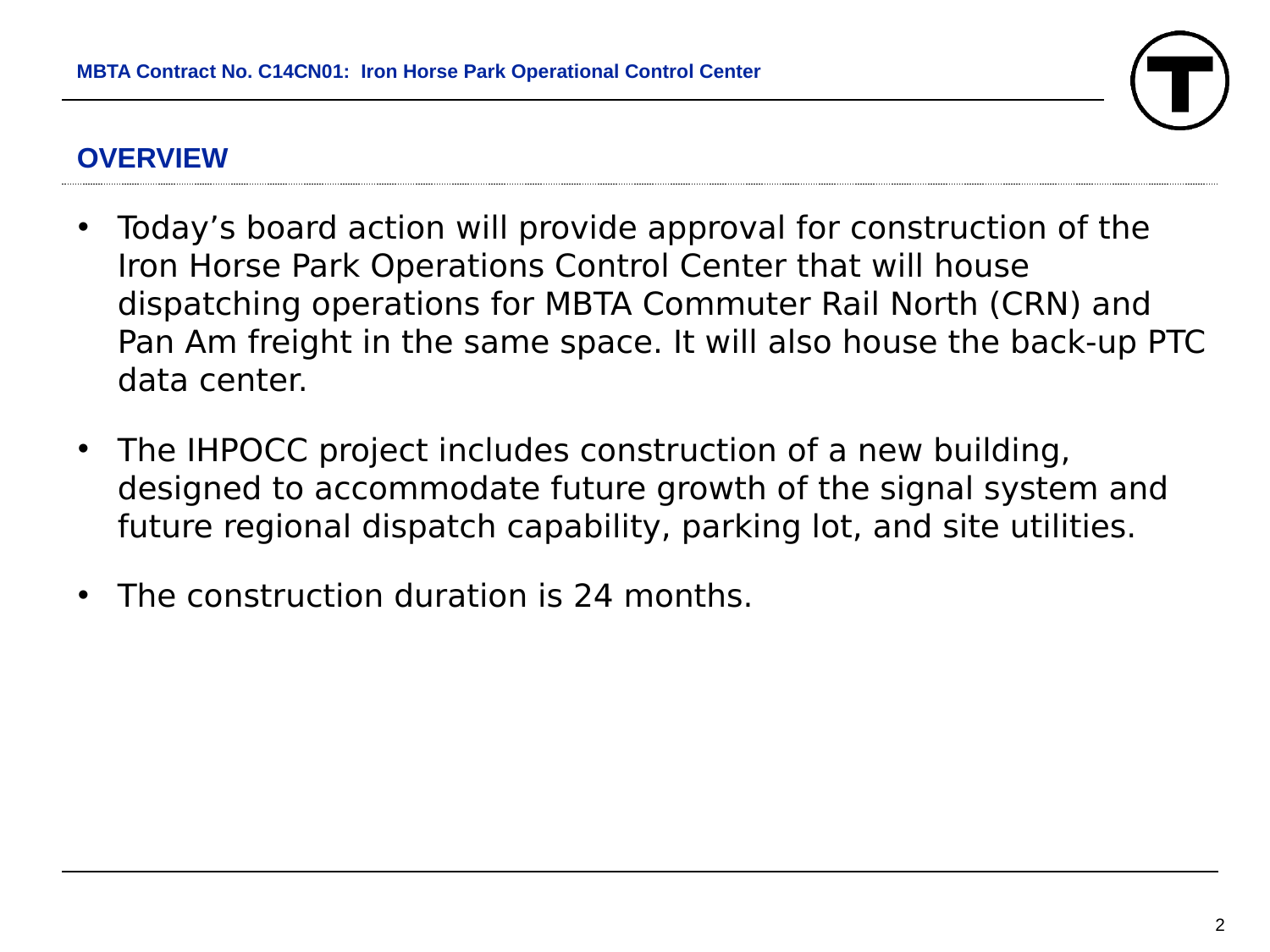

MBTA Contract No. C14CN01:  Iron Horse Park Operational Control Center

# OVERVIEW
Today’s board action will provide approval for construction of the Iron Horse Park Operations Control Center that will house dispatching operations for MBTA Commuter Rail North (CRN) and Pan Am freight in the same space. It will also house the back-up PTC data center.
The IHPOCC project includes construction of a new building, designed to accommodate future growth of the signal system and future regional dispatch capability, parking lot, and site utilities.
The construction duration is 24 months.